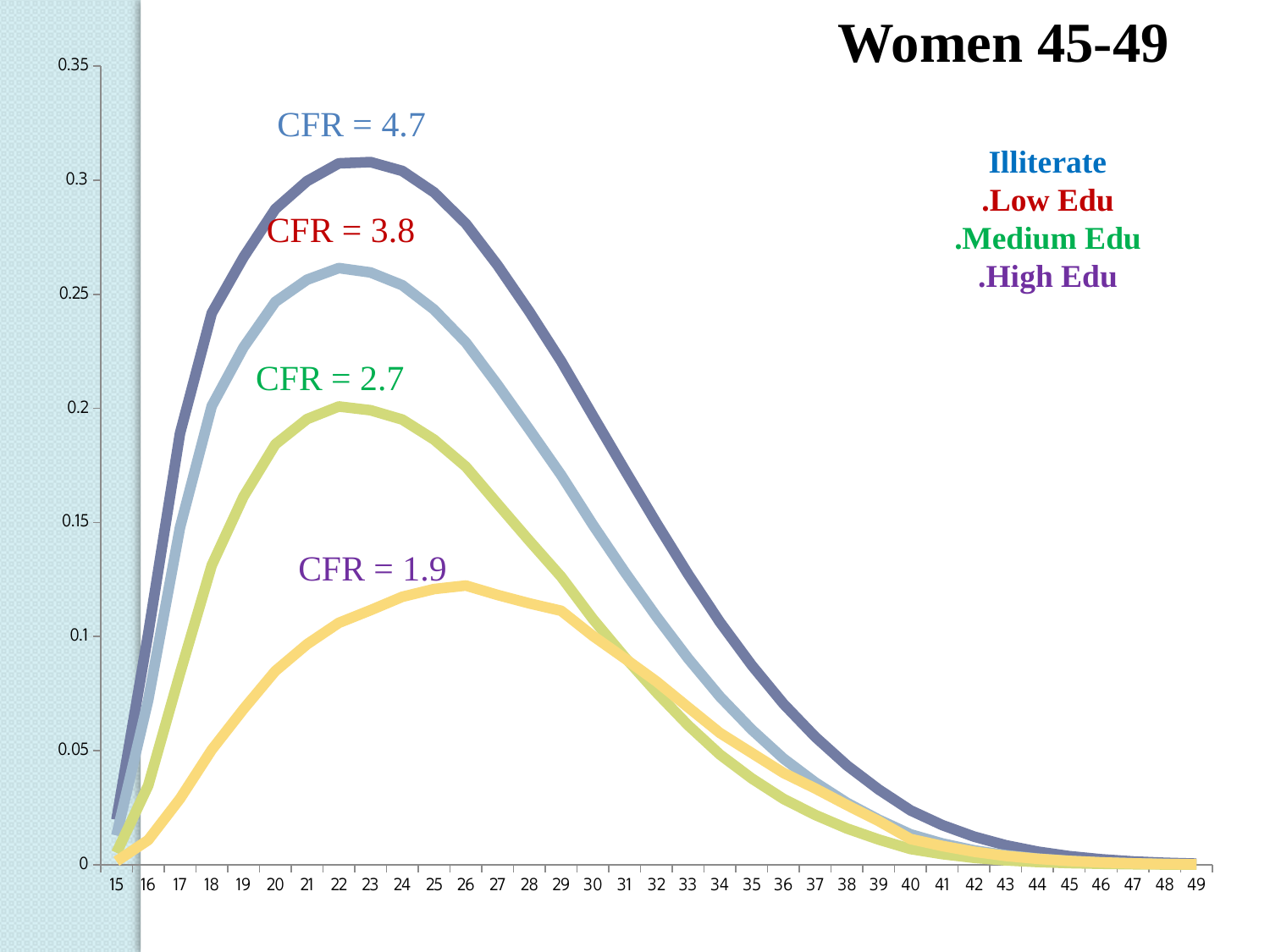

Women 45-49

Illiterate
Low Edu.
Medium Edu.
High Edu.

### Chart

| Category |  |  |  |  |
|---|---|---|---|---|
| 15 | 0.019690841228402384 | 0.012783331825378899 | 0.0052115214906612965 | 0.0014852352819610401 |
| 16 | 0.101147570309693 | 0.07214600464046071 | 0.034651504126693614 | 0.0107921567655767 |
| 17 | 0.189050575553829 | 0.14778446351952262 | 0.08385179807793681 | 0.028909474243571997 |
| 18 | 0.241726758240596 | 0.201032124518694 | 0.13120088589037562 | 0.050367351578950496 |
| 19 | 0.26622665943311874 | 0.226750390927046 | 0.16132539531702444 | 0.068181984227063 |
| 20 | 0.287372212635635 | 0.24666475391988188 | 0.184227866910723 | 0.0848584076313676 |
| 21 | 0.29961867876687154 | 0.25639229178819 | 0.195318015494638 | 0.09659410089096278 |
| 22 | 0.30739615137792037 | 0.261502028020687 | 0.20083797263967987 | 0.10597626580693945 |
| 23 | 0.30796915520975754 | 0.259572147142407 | 0.19919918608036874 | 0.111541338970388 |
| 24 | 0.304066542037211 | 0.2539589624730841 | 0.19510217539393887 | 0.117409546089882 |
| 25 | 0.294672957536152 | 0.24329289870757553 | 0.18630734901936974 | 0.12080590549660702 |
| 26 | 0.2809515272095581 | 0.22892715778576053 | 0.17445956058107062 | 0.12232570584463949 |
| 27 | 0.2626621008031988 | 0.21030668569922453 | 0.15809772499737157 | 0.118205510169863 |
| 28 | 0.242357604175567 | 0.190719030607326 | 0.14194055615437062 | 0.11451118221893412 |
| 29 | 0.220672053132091 | 0.170780793308627 | 0.126237991223389 | 0.111283195408021 |
| 30 | 0.19675175115950597 | 0.14895350836272644 | 0.1076840867056471 | 0.10026229599007012 |
| 31 | 0.173033121159734 | 0.128322891694266 | 0.0910008048952077 | 0.09040345516682056 |
| 32 | 0.14974992690322247 | 0.10876700587608341 | 0.07553286415138732 | 0.08032503454421085 |
| 33 | 0.12729236909242492 | 0.0903813713099437 | 0.06109370622094872 | 0.0689916917750008 |
| 34 | 0.10627160853867242 | 0.0736395395050212 | 0.0482578415468404 | 0.05773065874196343 |
| 35 | 0.08742446017884402 | 0.0592054765345828 | 0.0378073429598031 | 0.0489661402785708 |
| 36 | 0.070521325251337 | 0.0465315584432412 | 0.028826667313206197 | 0.040224882350568945 |
| 37 | 0.0560310275995763 | 0.03605586793171345 | 0.0217974996773002 | 0.03340136650611407 |
| 38 | 0.043482795287308404 | 0.027102256635804352 | 0.015836729695243155 | 0.026101002544898184 |
| 39 | 0.032926255899179205 | 0.0197160435507409 | 0.011009782292993101 | 0.0191198544125542 |
| 40 | 0.0238071316593325 | 0.013312593555177 | 0.0068676255330599 | 0.011252803474199099 |
| 41 | 0.0173359059546426 | 0.009287335897329723 | 0.00462545478304902 | 0.0082028204425177 |
| 42 | 0.012293733057159698 | 0.006283673270700116 | 0.003001698759964295 | 0.00567343677103035 |
| 43 | 0.00850790335971975 | 0.0041489568316256855 | 0.0018990656897287872 | 0.0038496212681147744 |
| 44 | 0.00572522826874315 | 0.0026682116536384413 | 0.00117170275003935 | 0.002568359659072983 |
| 45 | 0.0037293225961791627 | 0.0016621760741000185 | 0.0006950144147944918 | 0.001640874444872095 |
| 46 | 0.00234404515783073 | 0.0010009656474602 | 0.0003957345387400022 | 0.0010029899811709 |
| 47 | 0.00141586653709776 | 0.0005786620508387994 | 0.00021124205399785 | 0.0005615397593151837 |
| 48 | 0.0008198079131104222 | 0.0003203578860563154 | 0.000105012878429463 | 0.0002841410069154979 |
| 49 | 0.0004541477488306182 | 0.00016949754800260391 | 4.818244022698393e-05 | 0.000126532887322208 |
CFR = 4.7
CFR = 3.8
CFR = 2.7
CFR = 1.9